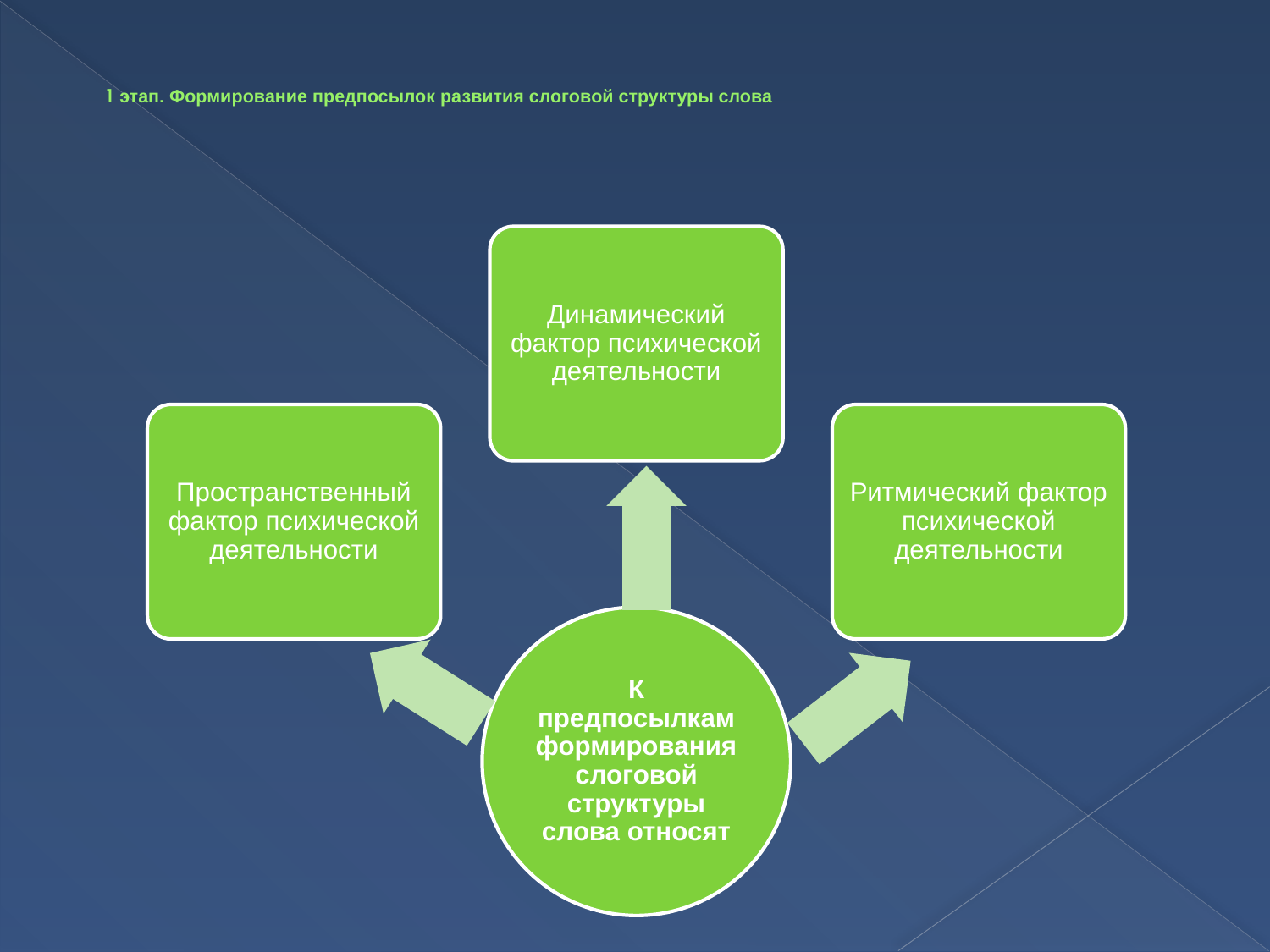

# 1 этап. Формирование предпосылок развития слоговой структуры слова
К предпосылкам формирования слоговой структуры слова относят
Пространственный фактор психической деятельности
Динамический фактор психической деятельности
Ритмический фактор психической деятельности